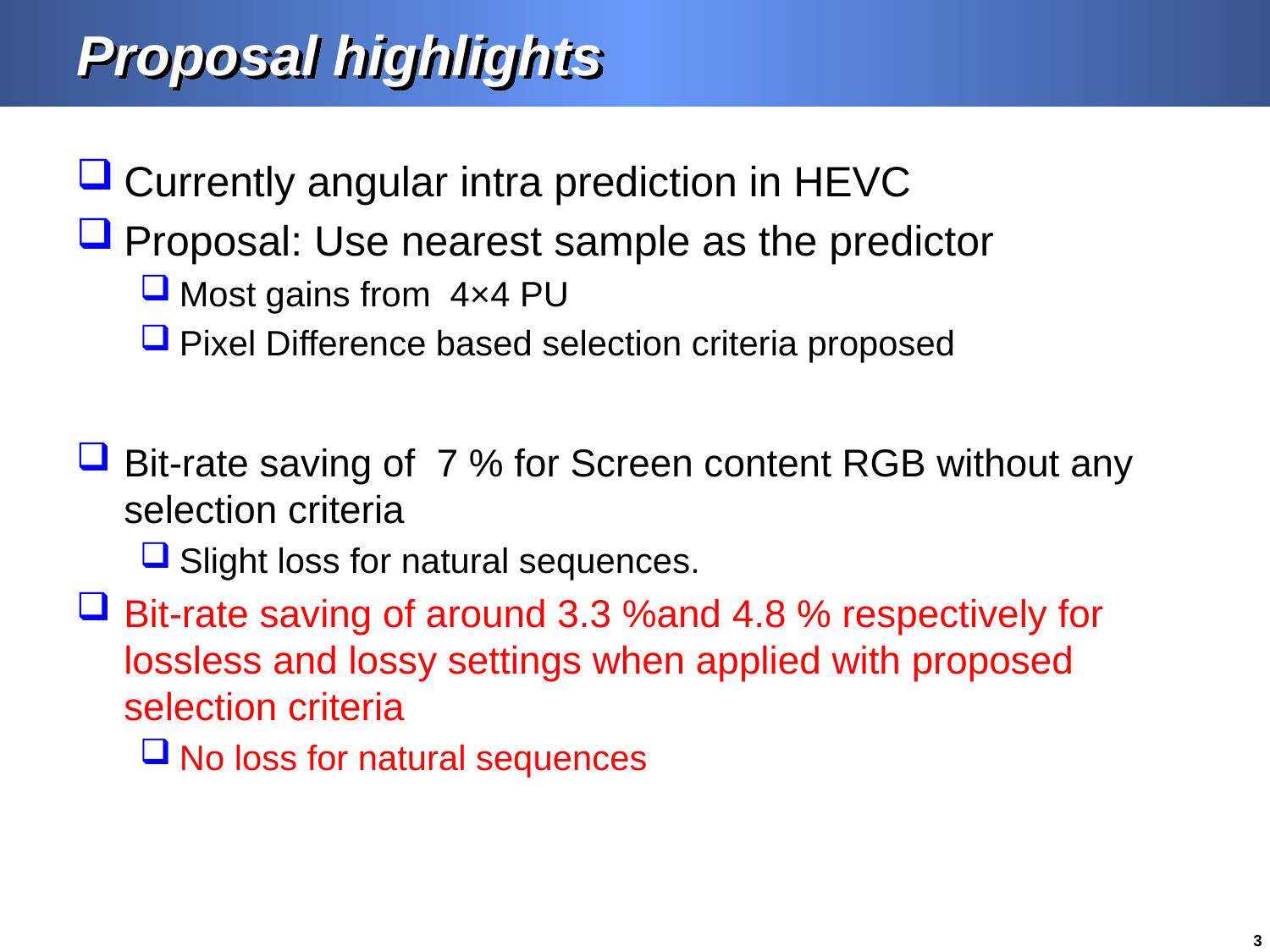

# Proposal highlights
Currently angular intra prediction in HEVC
Proposal: Use nearest sample as the predictor
Most gains from  4×4 PU
Pixel Difference based selection criteria proposed

Bit-rate saving of  7 % for Screen content RGB without any selection criteria
Slight loss for natural sequences.
Bit-rate saving of around 3.3 %and 4.8 % respectively for lossless and lossy settings when applied with proposed selection criteria
No loss for natural sequences
3